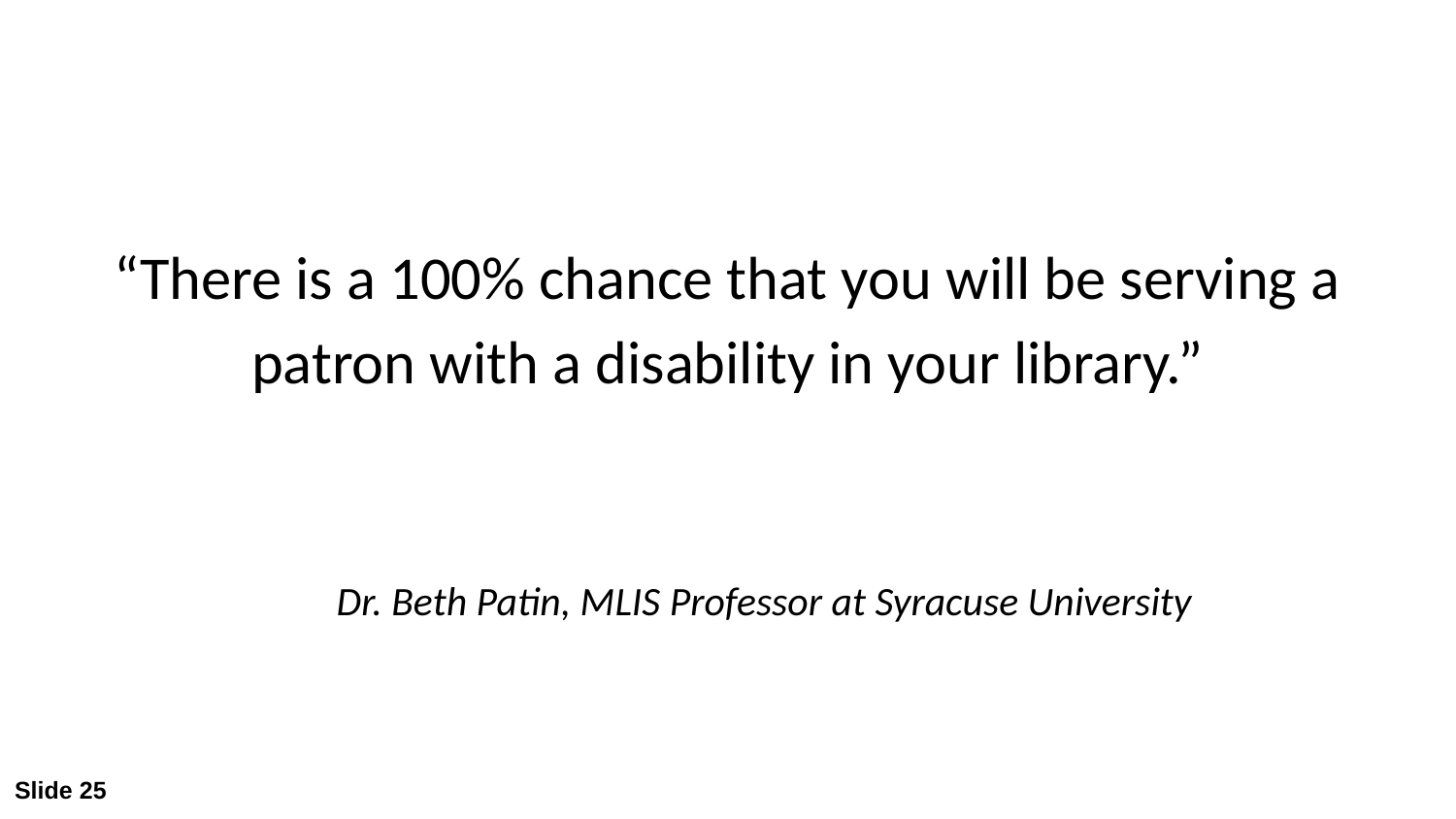

“There is a 100% chance that you will be serving a patron with a disability in your library.”

Dr. Beth Patin, MLIS Professor at Syracuse University
Slide 25